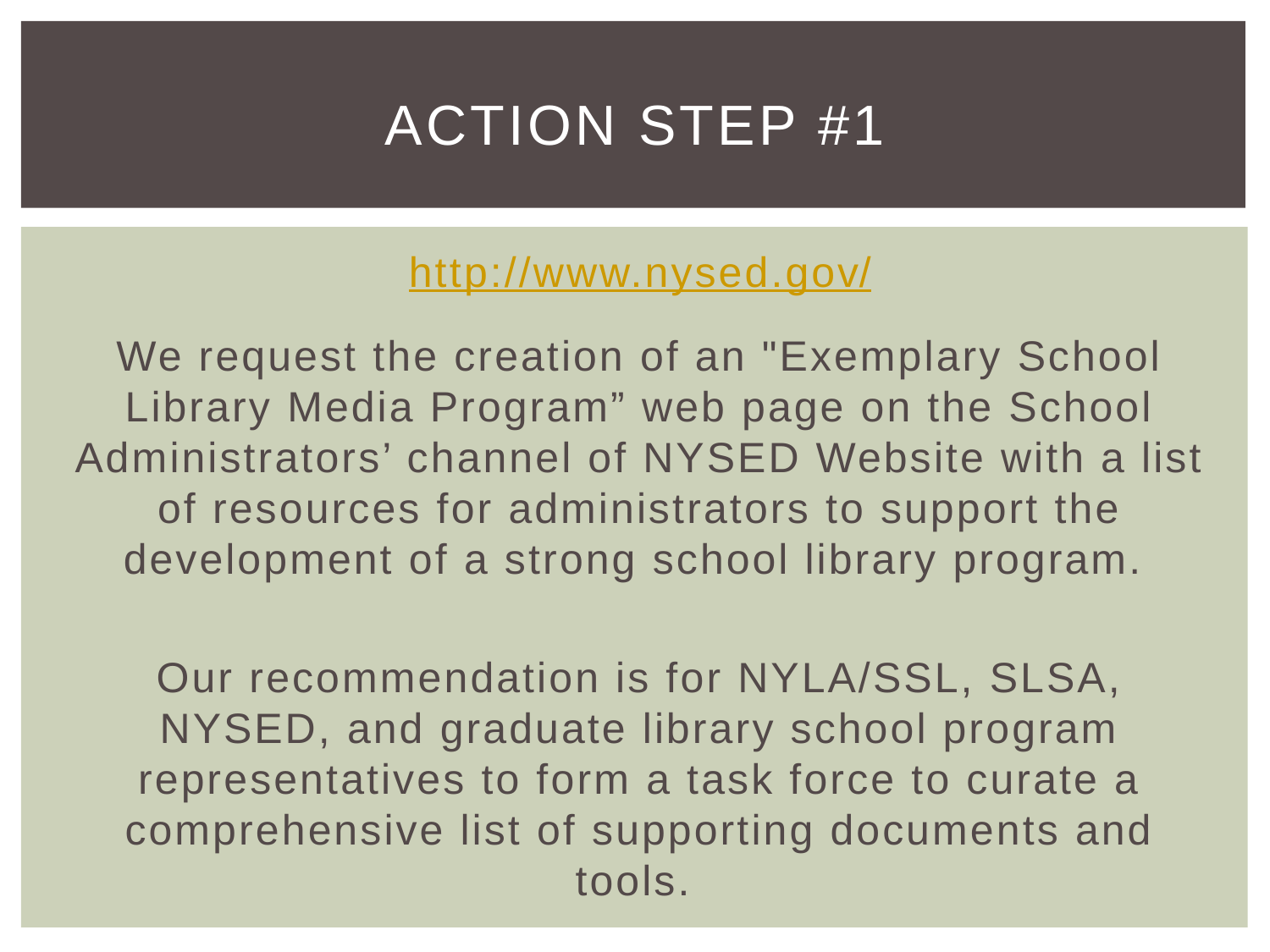

# Action Step #1
http://www.nysed.gov/

We request the creation of an "Exemplary School Library Media Program” web page on the School Administrators’ channel of NYSED Website with a list of resources for administrators to support the development of a strong school library program.

Our recommendation is for NYLA/SSL, SLSA, NYSED, and graduate library school program representatives to form a task force to curate a comprehensive list of supporting documents and tools.